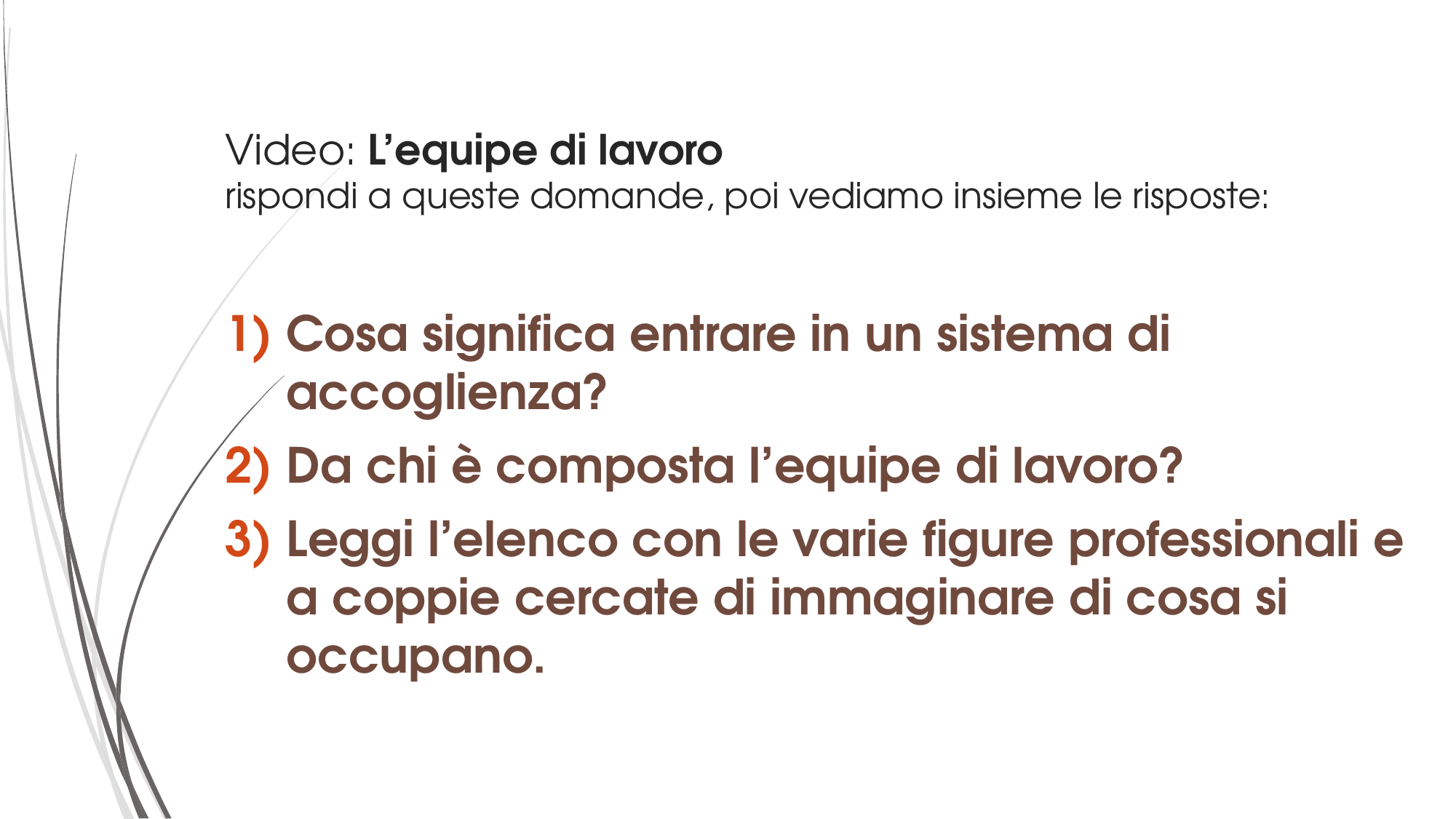

# Video: L’equipe di lavoro rispondi a queste domande, poi vediamo insieme le risposte:
Cosa significa entrare in un sistema di accoglienza?
Da chi è composta l’equipe di lavoro?
Leggi l’elenco con le varie figure professionali e a coppie cercate di immaginare di cosa si occupano.